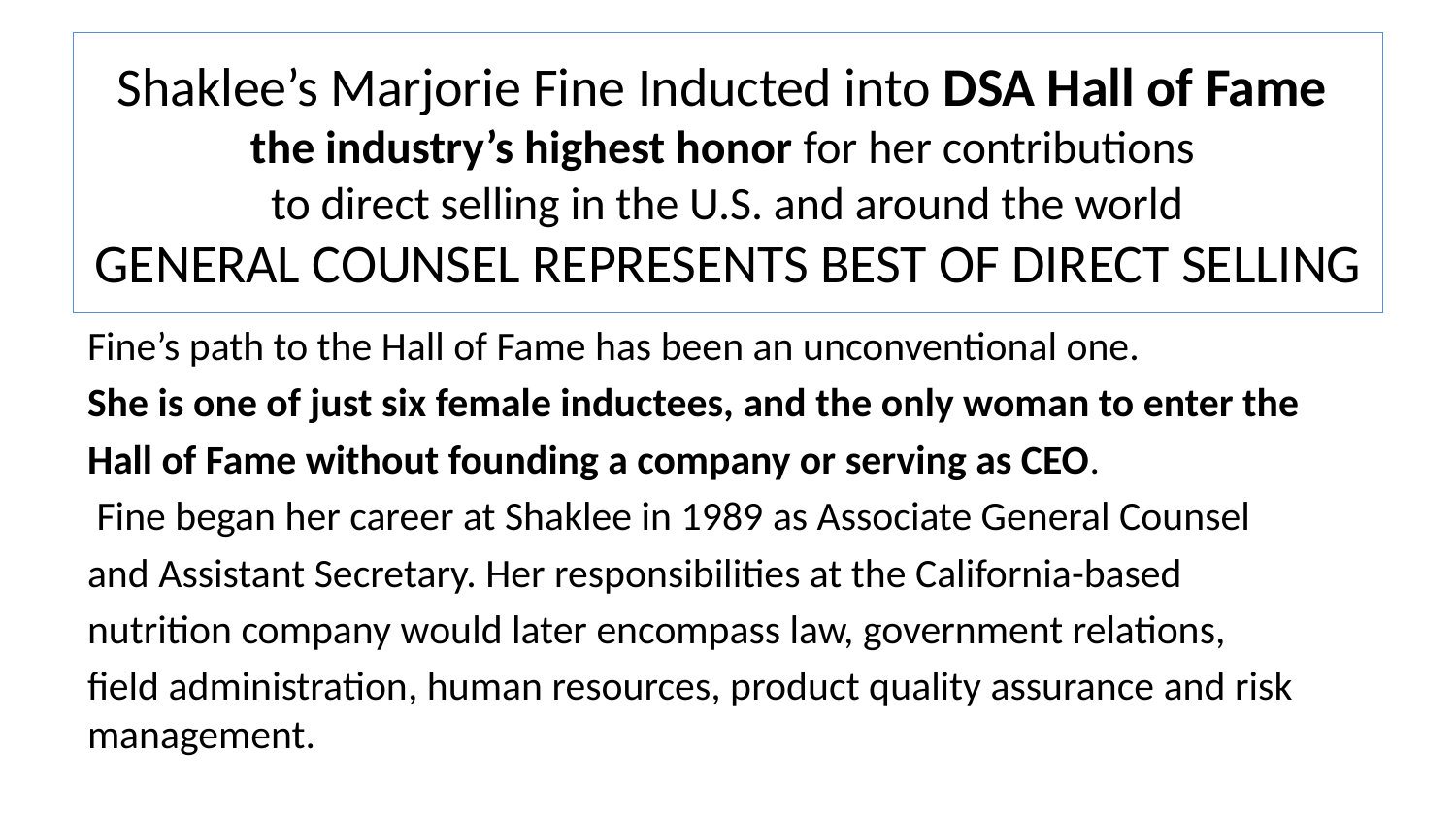

# Shaklee’s Marjorie Fine Inducted into DSA Hall of Fame the industry’s highest honor for her contributions to direct selling in the U.S. and around the world GENERAL COUNSEL REPRESENTS BEST OF DIRECT SELLING
Fine’s path to the Hall of Fame has been an unconventional one.
She is one of just six female inductees, and the only woman to enter the
Hall of Fame without founding a company or serving as CEO.
 Fine began her career at Shaklee in 1989 as Associate General Counsel
and Assistant Secretary. Her responsibilities at the California-based
nutrition company would later encompass law, government relations,
field administration, human resources, product quality assurance and risk management.